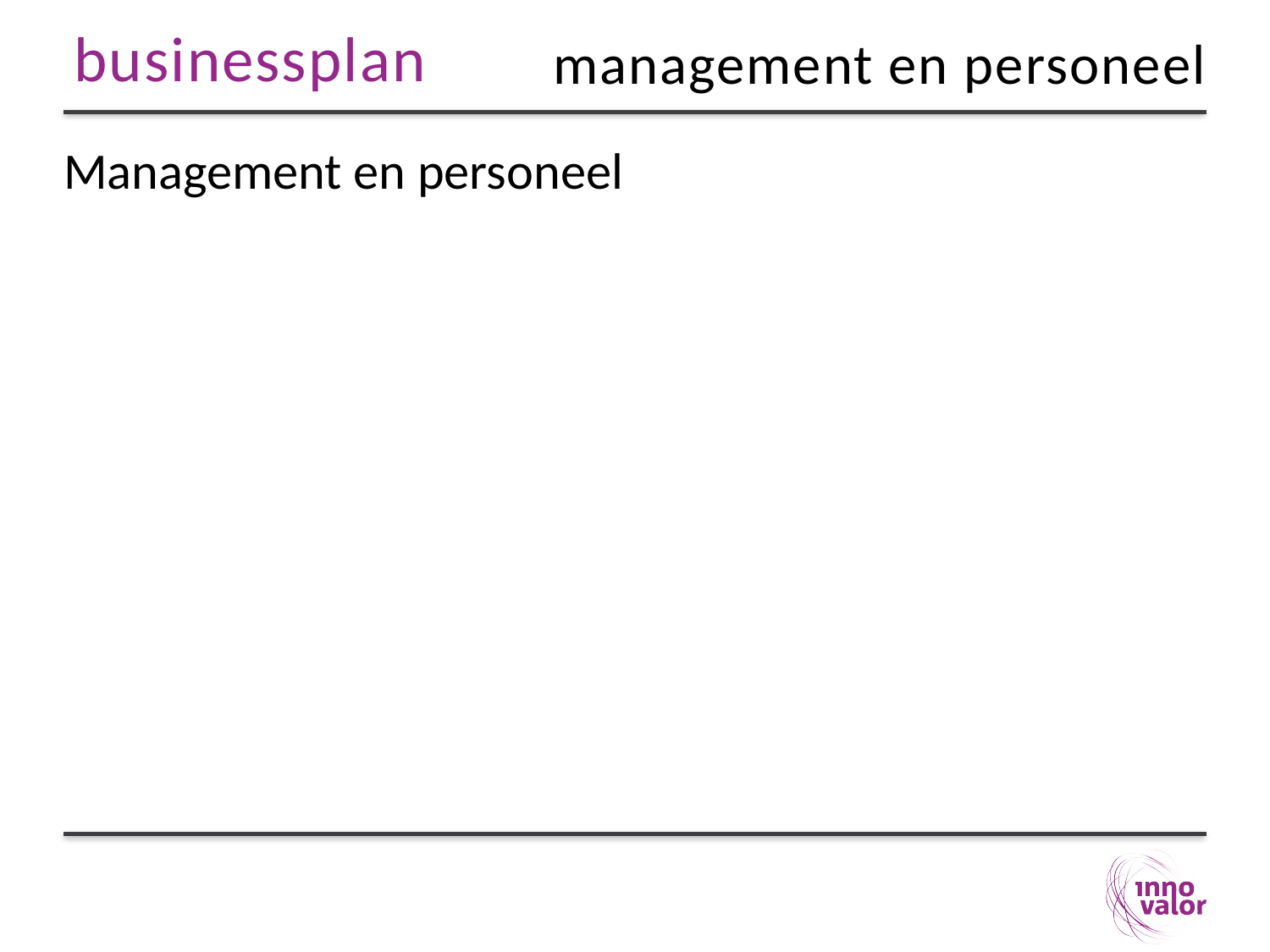

management en personeel
# Management en personeel